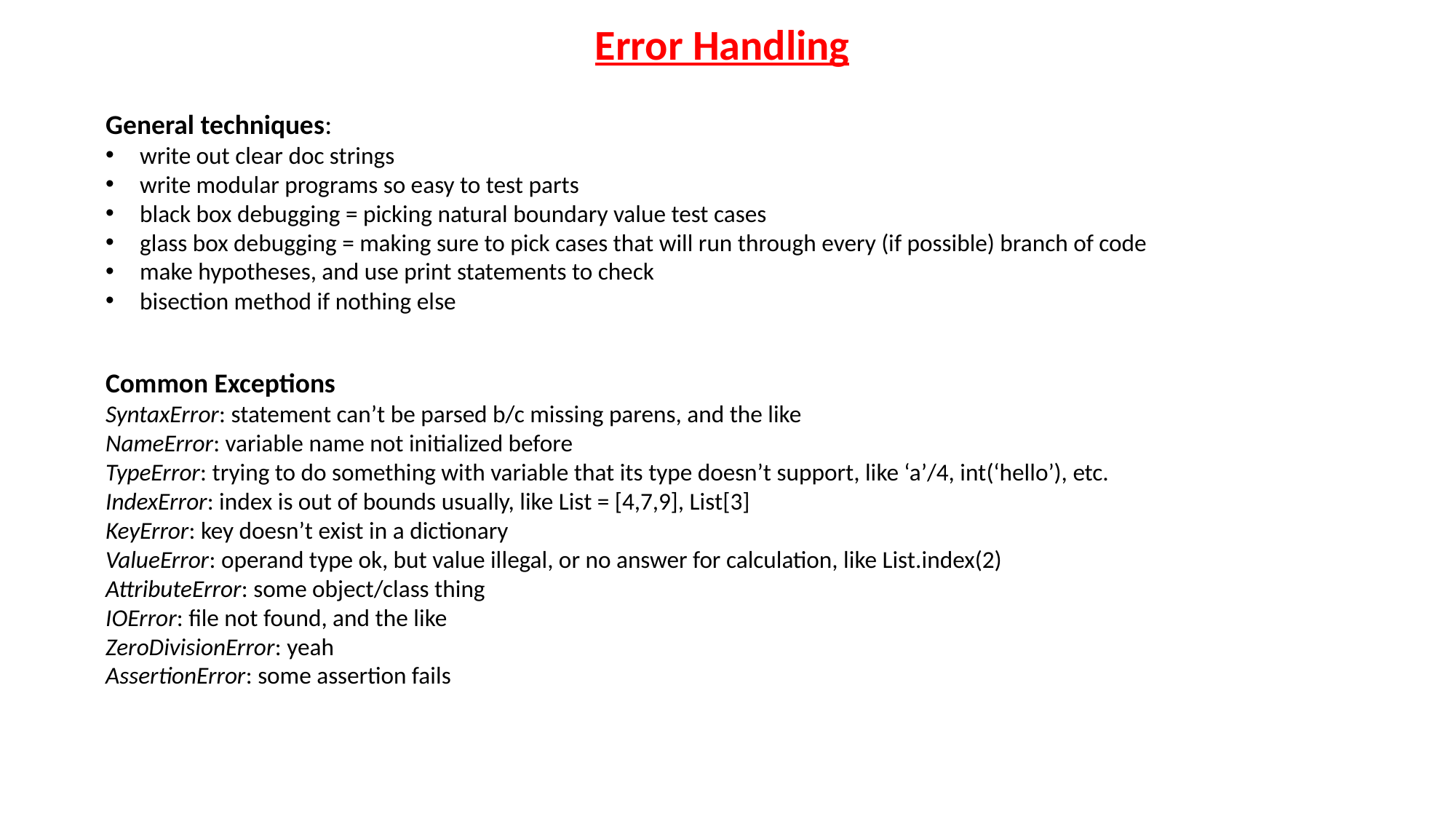

Error Handling
General techniques:
write out clear doc strings
write modular programs so easy to test parts
black box debugging = picking natural boundary value test cases
glass box debugging = making sure to pick cases that will run through every (if possible) branch of code
make hypotheses, and use print statements to check
bisection method if nothing else
Common Exceptions
SyntaxError: statement can’t be parsed b/c missing parens, and the like
NameError: variable name not initialized before
TypeError: trying to do something with variable that its type doesn’t support, like ‘a’/4, int(‘hello’), etc.
IndexError: index is out of bounds usually, like List = [4,7,9], List[3]
KeyError: key doesn’t exist in a dictionary
ValueError: operand type ok, but value illegal, or no answer for calculation, like List.index(2)
AttributeError: some object/class thing
IOError: file not found, and the like
ZeroDivisionError: yeah
AssertionError: some assertion fails